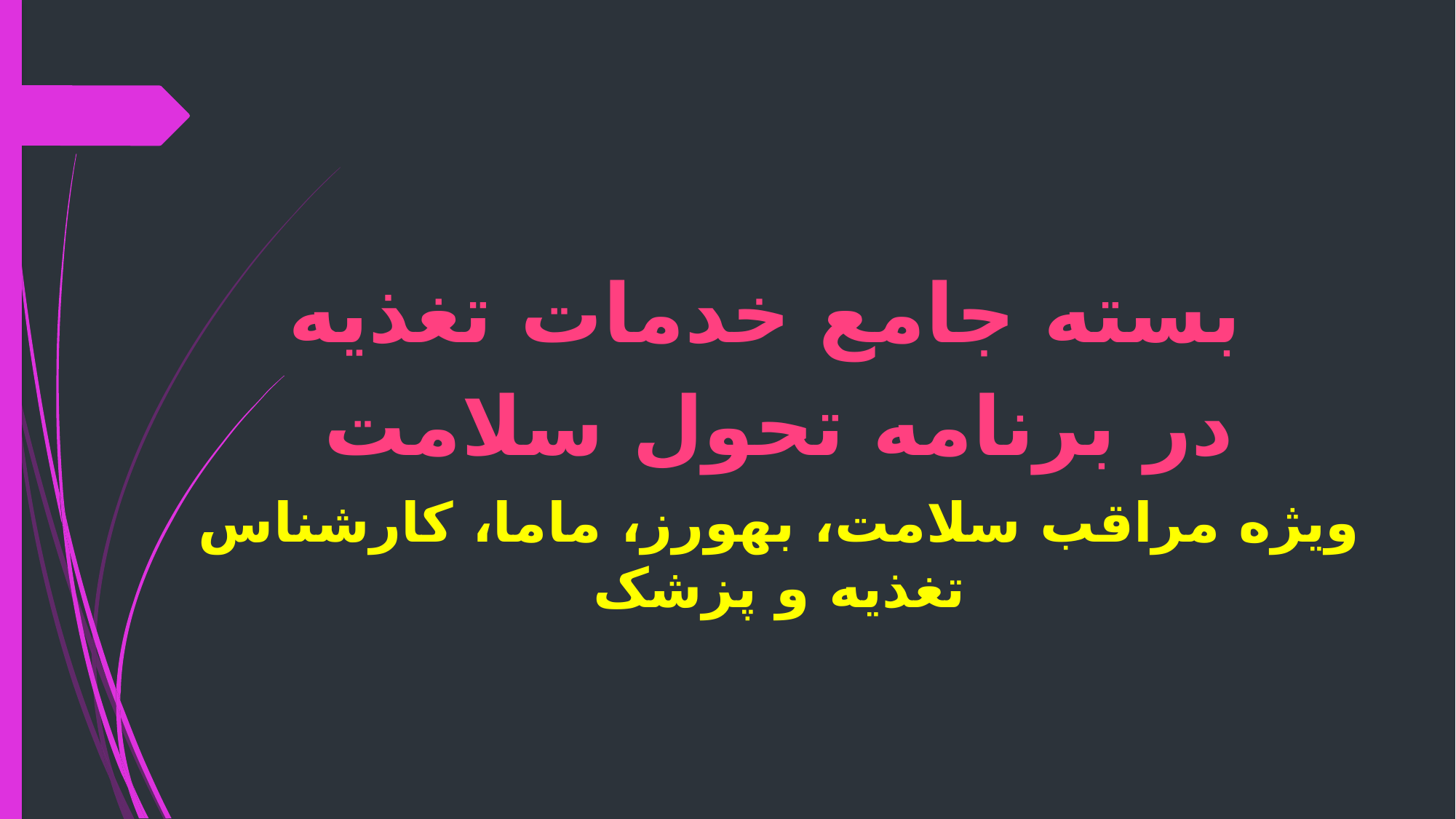

بسته جامع خدمات تغذیه
در برنامه تحول سلامت
ویژه مراقب سلامت، بهورز، ماما، کارشناس تغذیه و پزشک